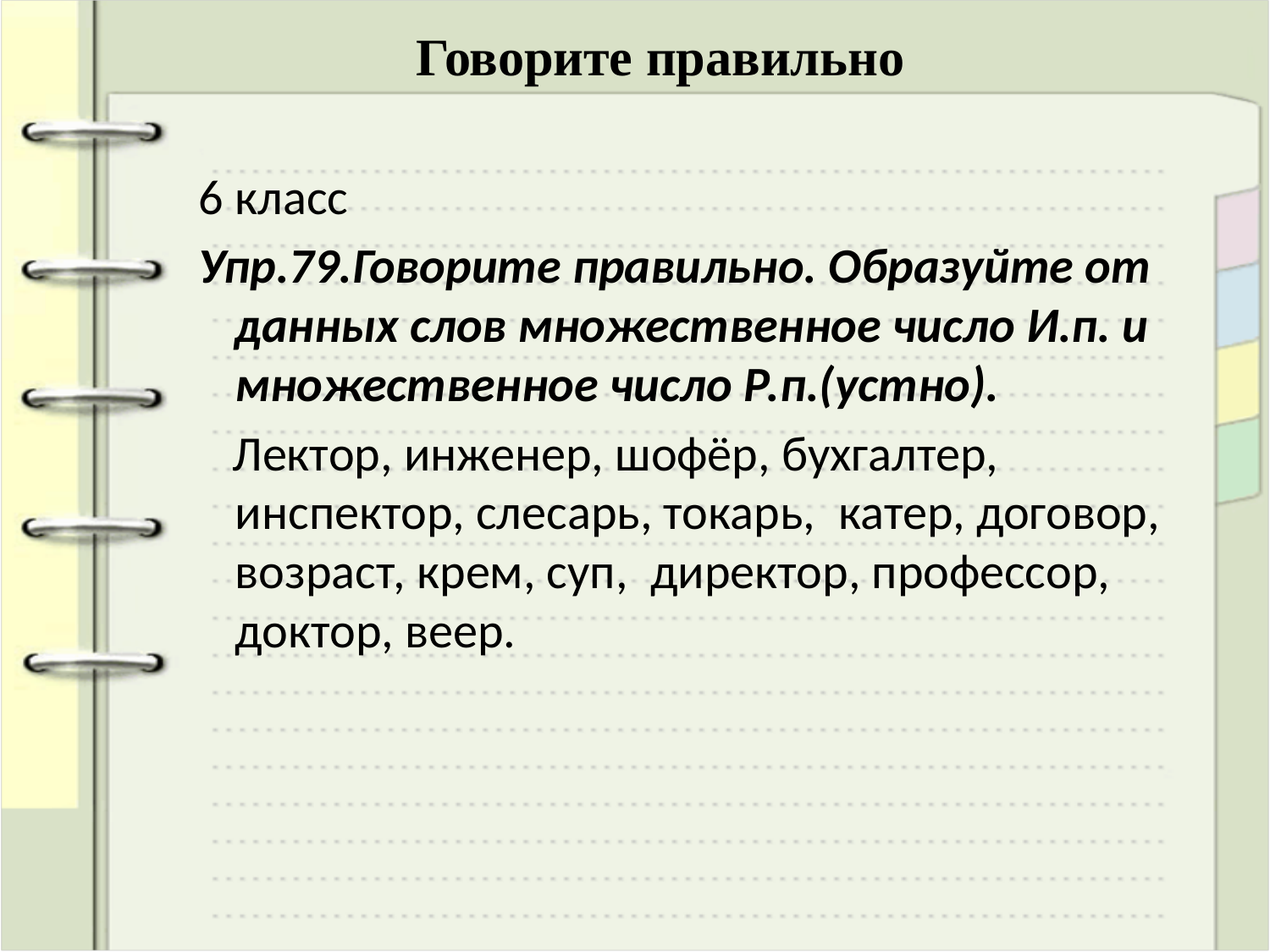

# Говорите правильно
 6 класс
 Упр.79.Говорите правильно. Образуйте от данных слов множественное число И.п. и множественное число Р.п.(устно).
    Лектор, инженер, шофёр, бухгалтер, инспектор, слесарь, токарь,  катер, договор, возраст, крем, суп,  директор, профессор, доктор, веер.